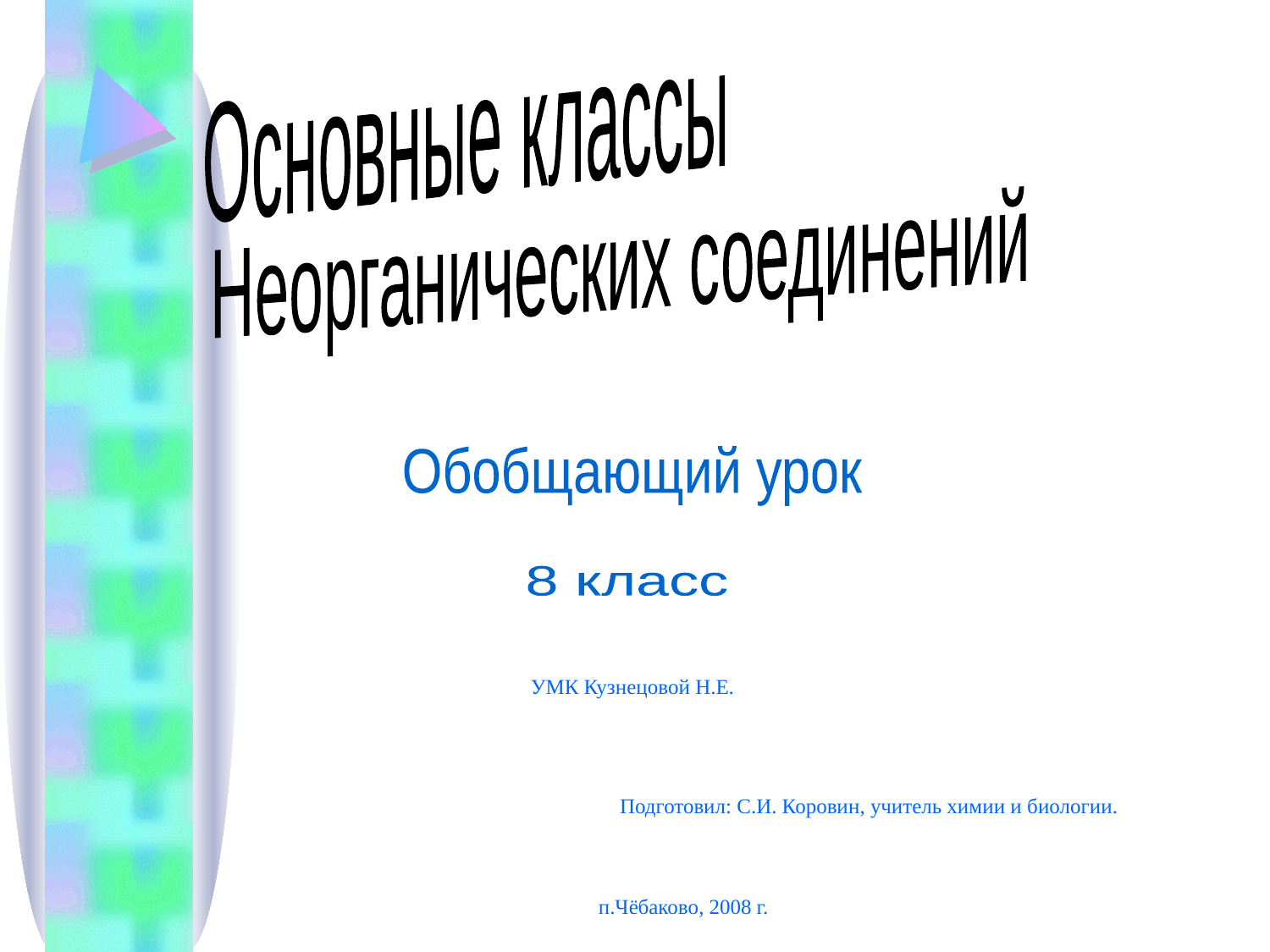

Основные классы
Неорганических соединений
Обобщающий урок
8 класс
УМК Кузнецовой Н.Е.
                                                   Подготовил: С.И. Коровин, учитель химии и биологии.

                                               п.Чёбаково, 2008 г.